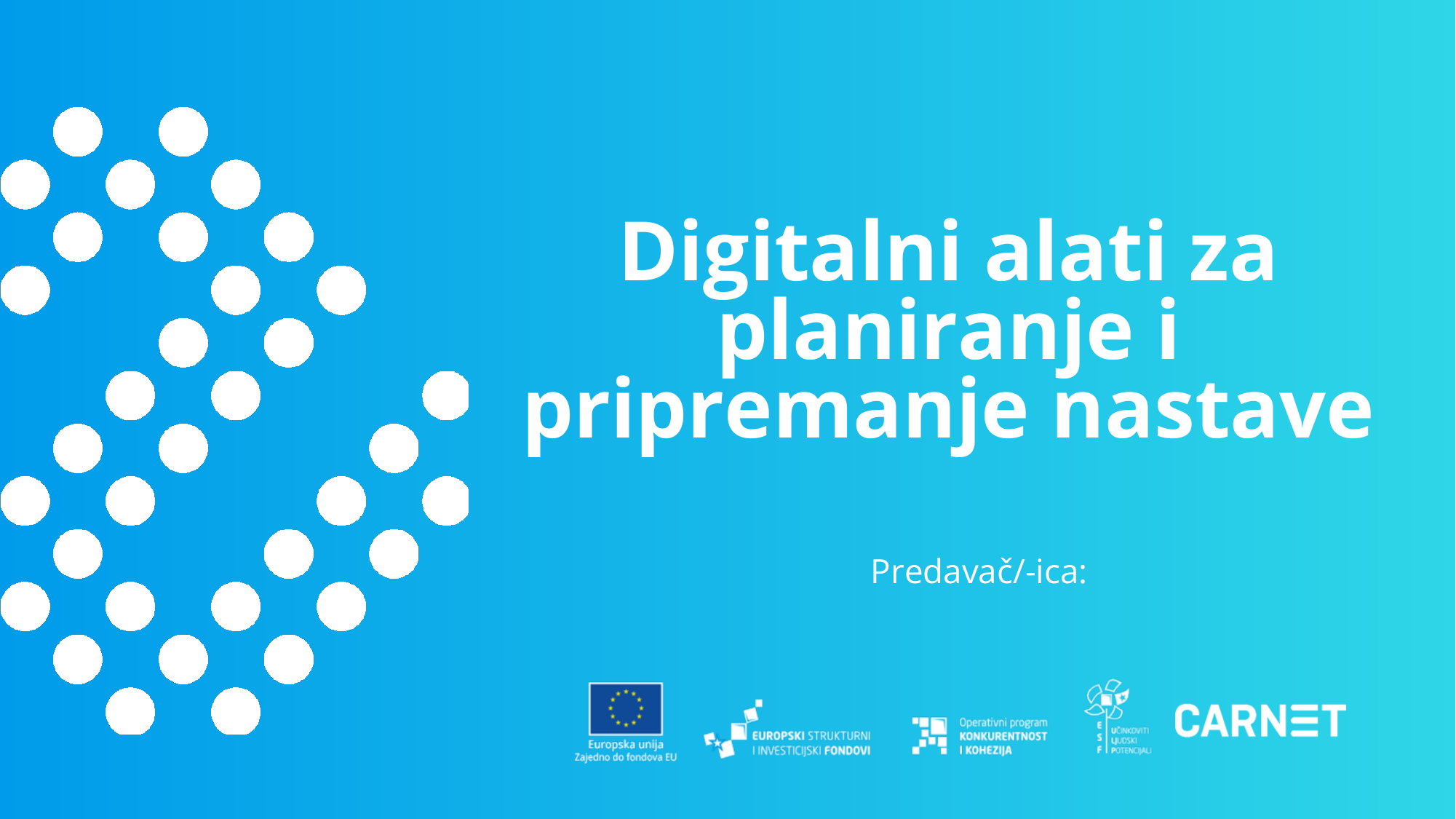

# Digitalni alati za planiranje i pripremanje nastave
Predavač/-ica: